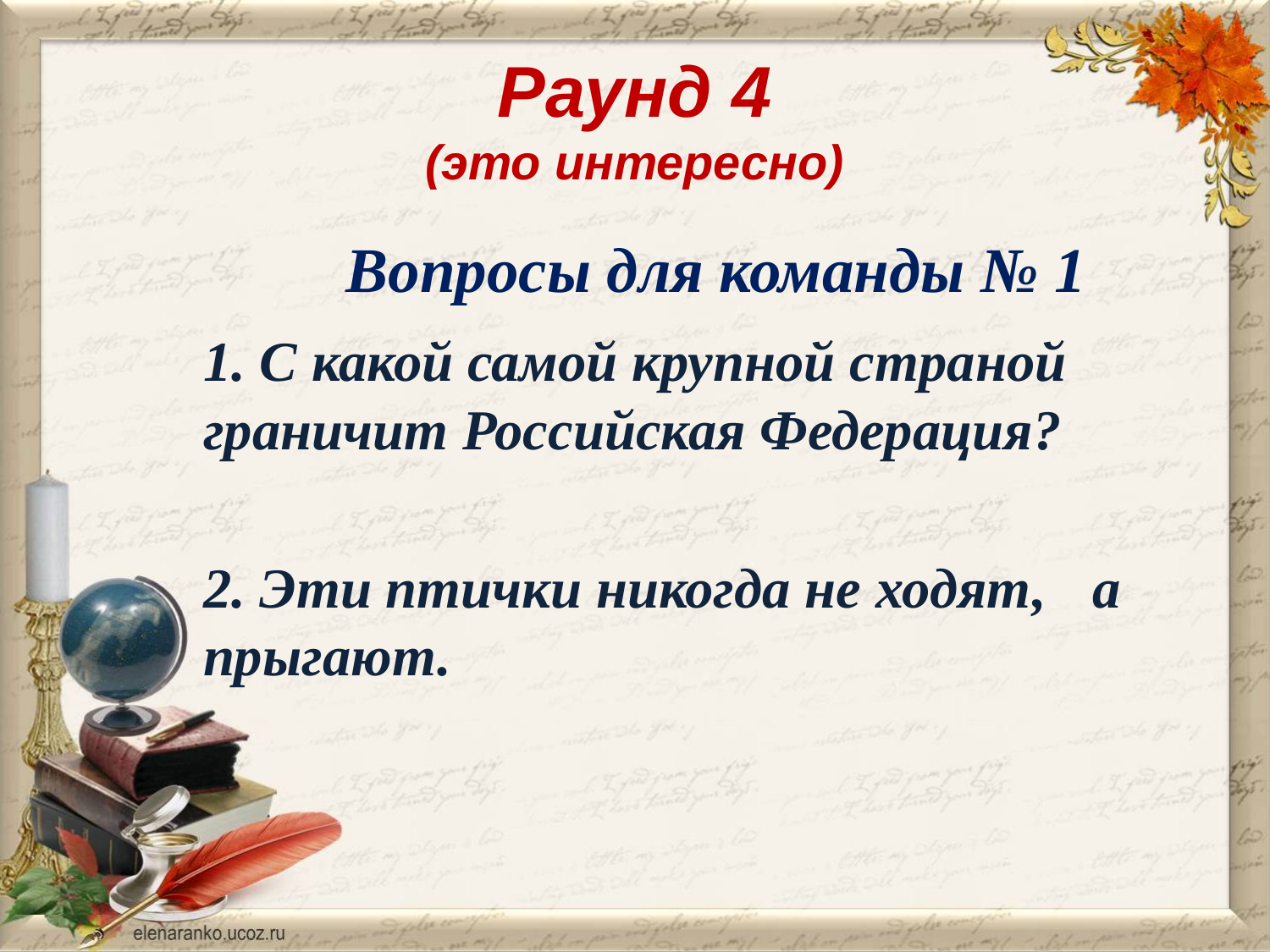

# Раунд 4 (это интересно)
	         Вопросы для команды № 1
	1. С какой самой крупной страной    	граничит Российская Федерация?

	2. Эти птички никогда не ходят, 	а 	прыгают.